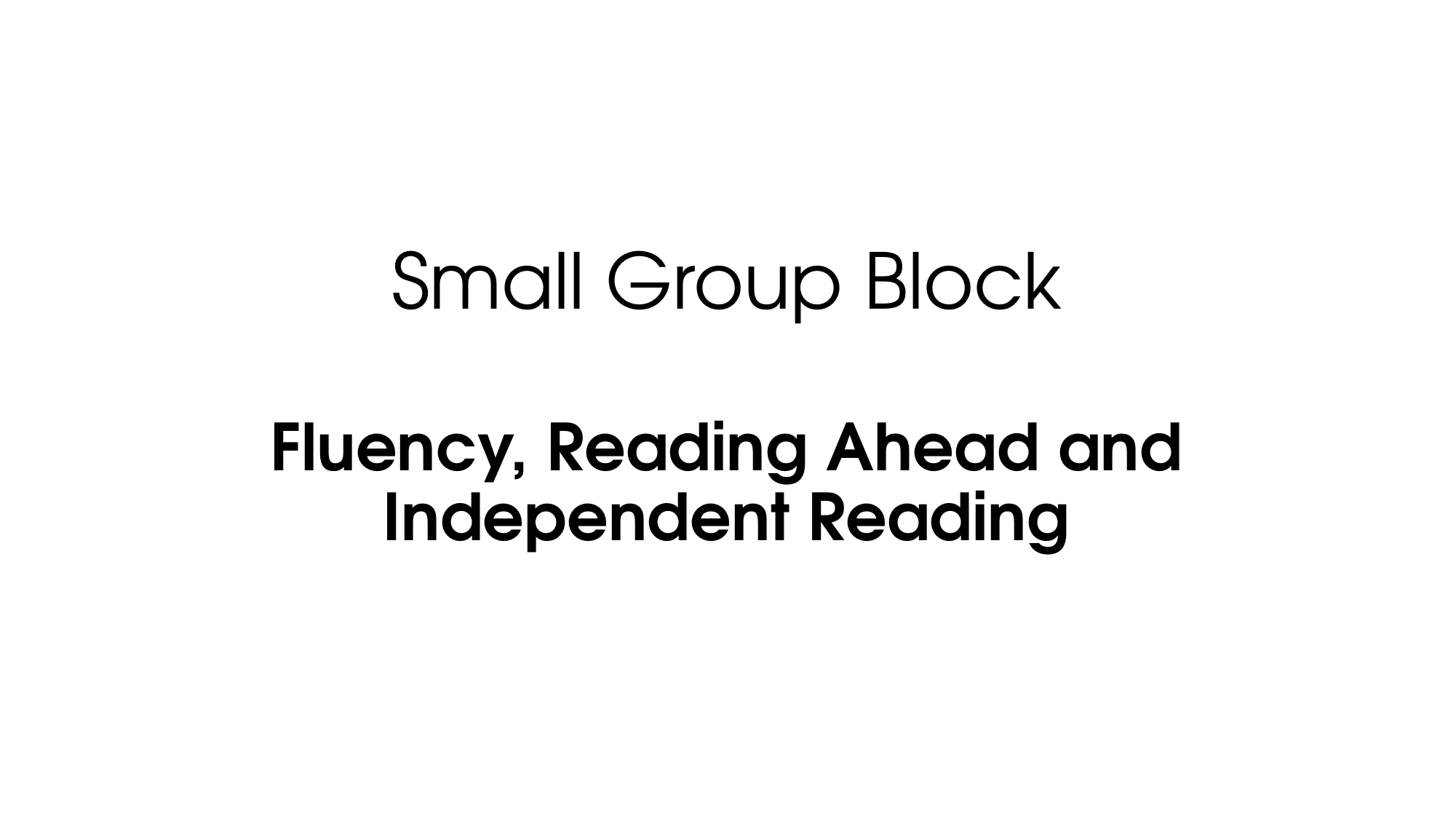

# Small Group Block
Fluency, Reading Ahead and Independent Reading